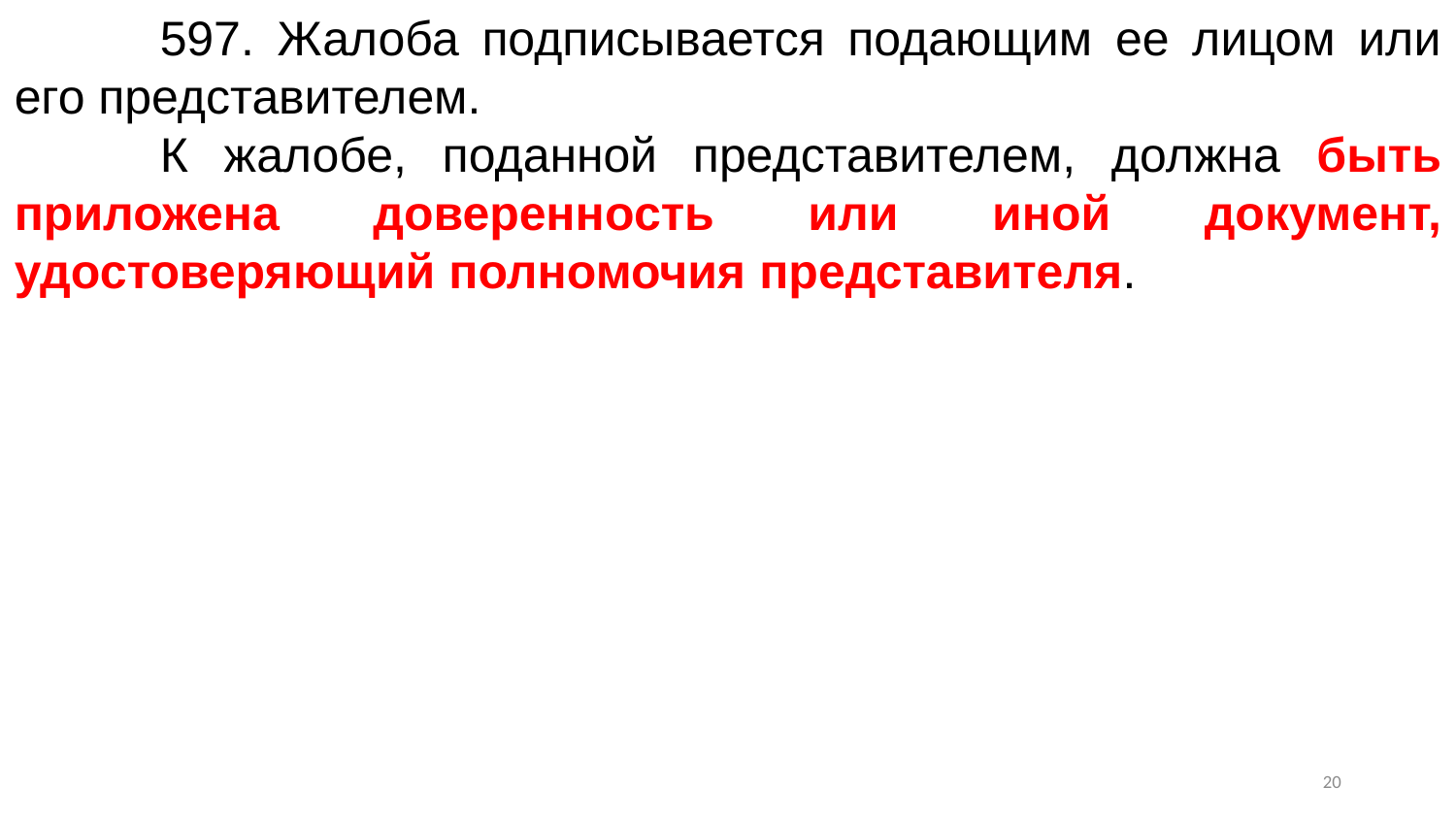

597. Жалоба подписывается подающим ее лицом или его представителем.
	К жалобе, поданной представителем, должна быть приложена доверенность или иной документ, удостоверяющий полномочия представителя.
20